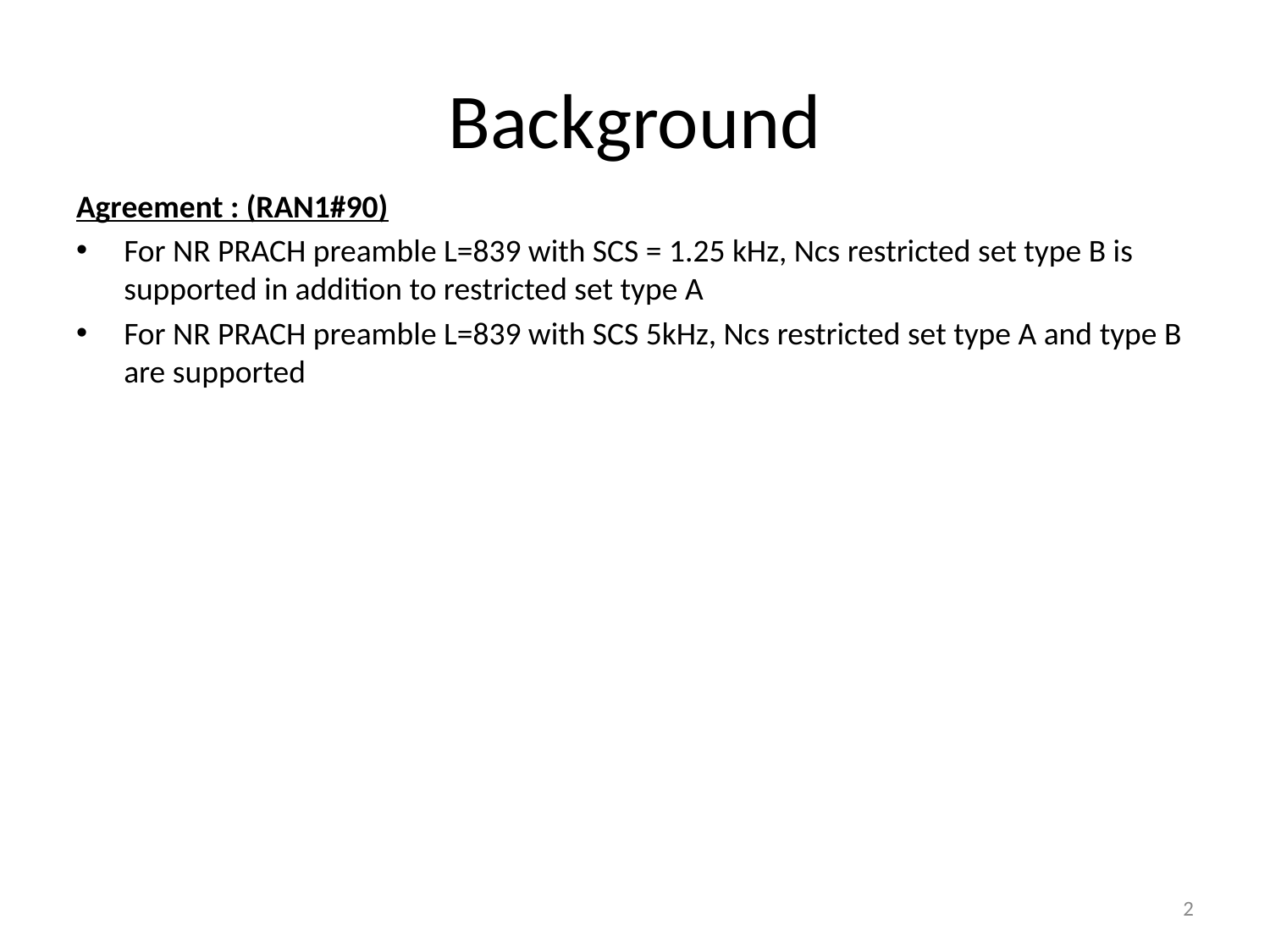

# Background
Agreement : (RAN1#90)
For NR PRACH preamble L=839 with SCS = 1.25 kHz, Ncs restricted set type B is supported in addition to restricted set type A
For NR PRACH preamble L=839 with SCS 5kHz, Ncs restricted set type A and type B are supported

2